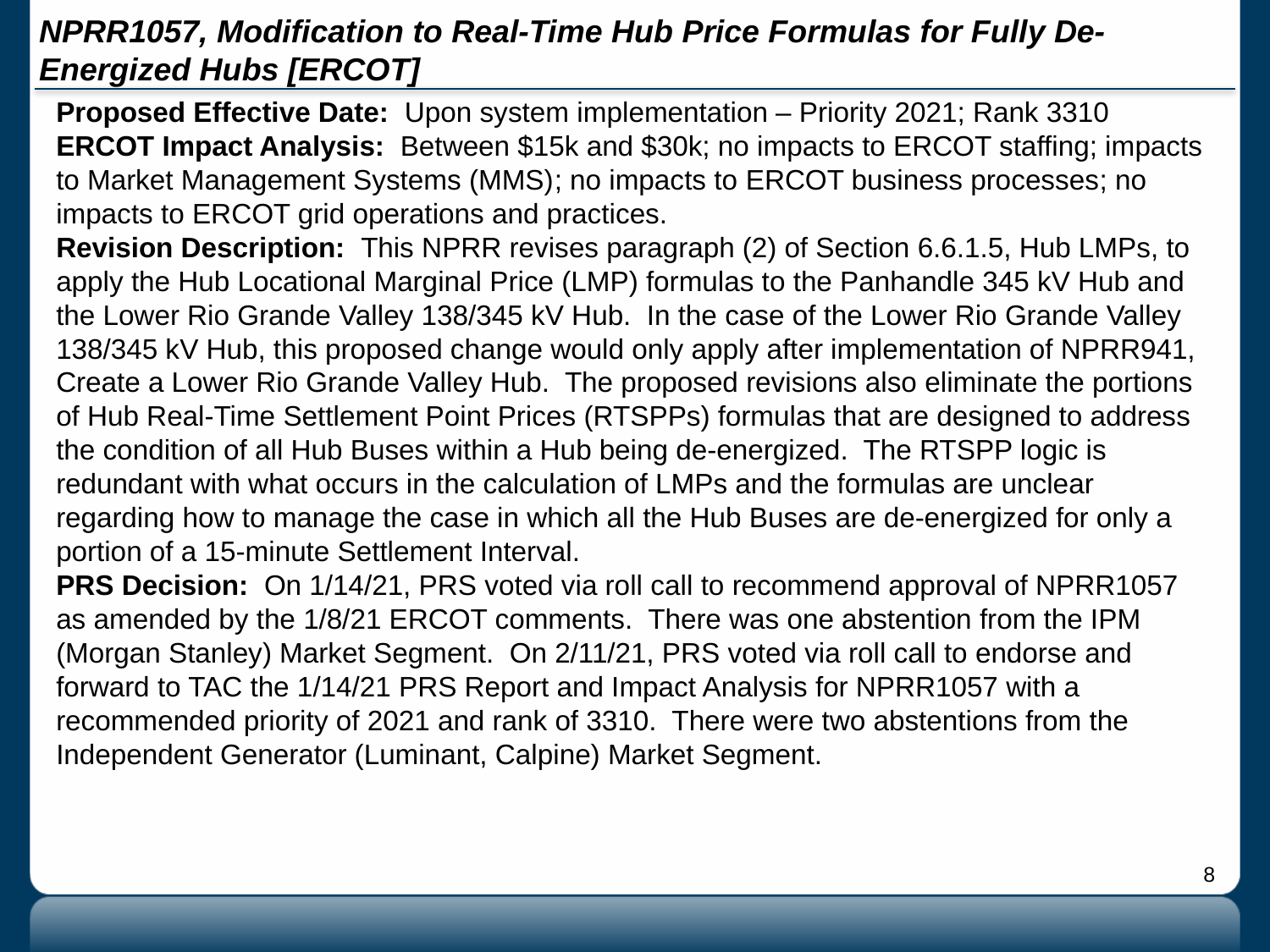

# NPRR1057, Modification to Real-Time Hub Price Formulas for Fully De-Energized Hubs [ERCOT]
Proposed Effective Date:  Upon system implementation – Priority 2021; Rank 3310
ERCOT Impact Analysis:  Between $15k and $30k; no impacts to ERCOT staffing; impacts to Market Management Systems (MMS); no impacts to ERCOT business processes; no impacts to ERCOT grid operations and practices.
Revision Description:  This NPRR revises paragraph (2) of Section 6.6.1.5, Hub LMPs, to apply the Hub Locational Marginal Price (LMP) formulas to the Panhandle 345 kV Hub and the Lower Rio Grande Valley 138/345 kV Hub.  In the case of the Lower Rio Grande Valley 138/345 kV Hub, this proposed change would only apply after implementation of NPRR941, Create a Lower Rio Grande Valley Hub.  The proposed revisions also eliminate the portions of Hub Real-Time Settlement Point Prices (RTSPPs) formulas that are designed to address the condition of all Hub Buses within a Hub being de-energized.  The RTSPP logic is redundant with what occurs in the calculation of LMPs and the formulas are unclear regarding how to manage the case in which all the Hub Buses are de-energized for only a portion of a 15-minute Settlement Interval.
PRS Decision:  On 1/14/21, PRS voted via roll call to recommend approval of NPRR1057 as amended by the 1/8/21 ERCOT comments.  There was one abstention from the IPM (Morgan Stanley) Market Segment.  On 2/11/21, PRS voted via roll call to endorse and forward to TAC the 1/14/21 PRS Report and Impact Analysis for NPRR1057 with a recommended priority of 2021 and rank of 3310.  There were two abstentions from the Independent Generator (Luminant, Calpine) Market Segment.